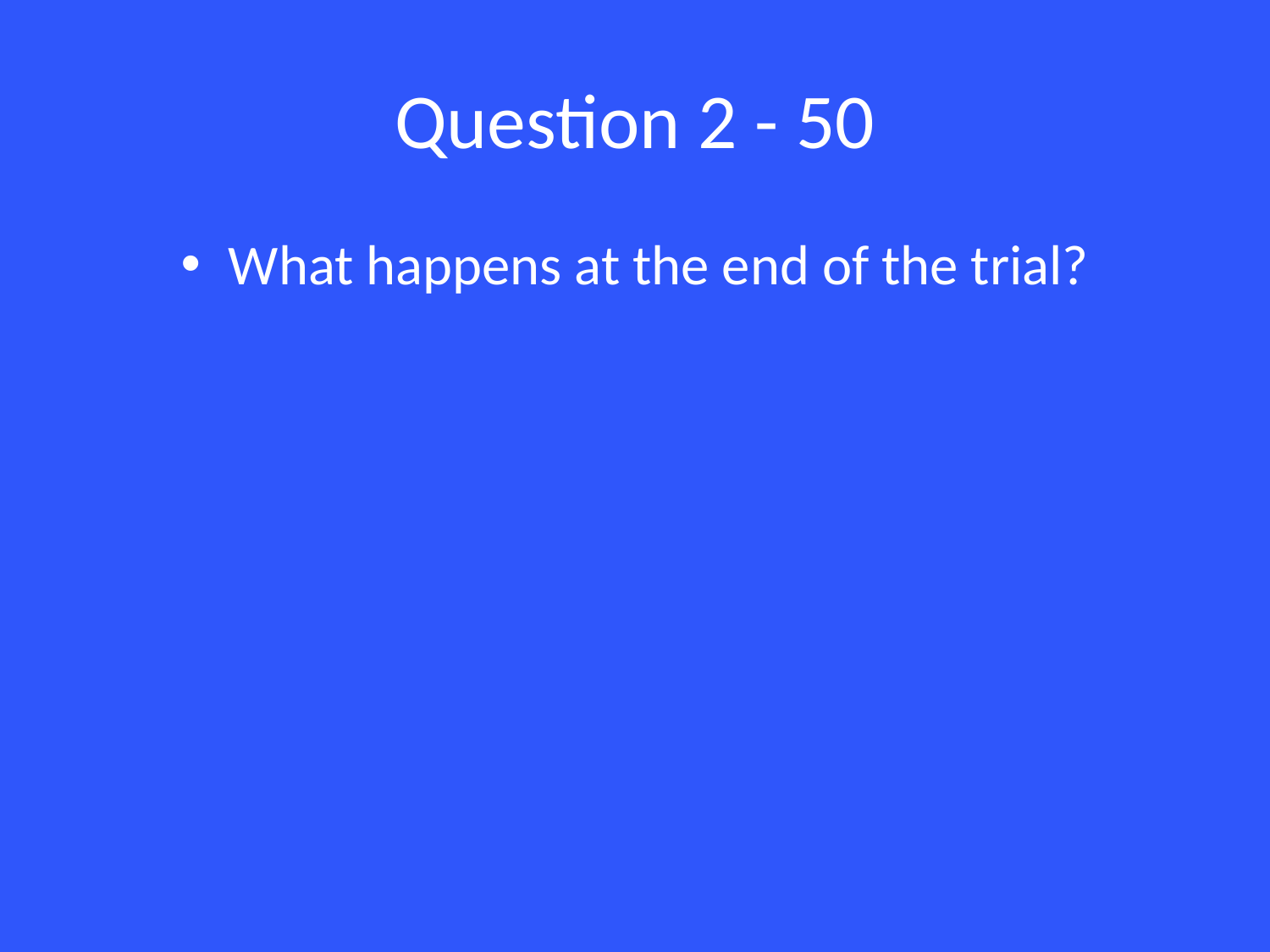

# Question 2 - 50
What happens at the end of the trial?